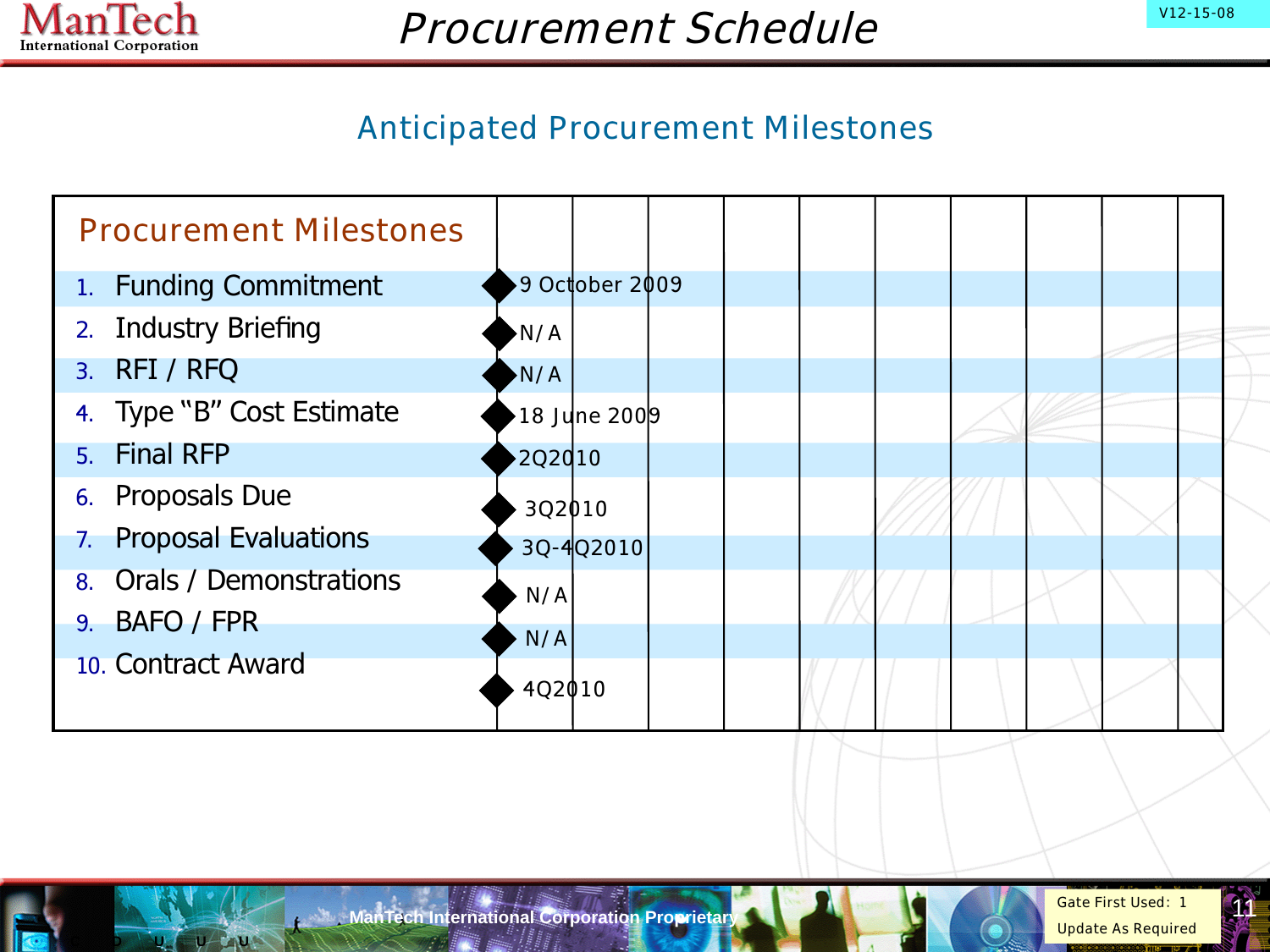

Procurement Schedule
# Anticipated Procurement Milestones

Procurement Milestones
Funding Commitment
Industry Briefing
RFI / RFQ
Type “B” Cost Estimate
Final RFP
Proposals Due
Proposal Evaluations
Orals / Demonstrations
BAFO / FPR
Contract Award
    9 October 2009

    N/A

    N/A
    18 June 2009
    2Q2010

     3Q2010
     3Q-4Q2010

     N/A
     N/A

     4Q2010
11
Gate First Used:  1
Update As Required
C
D
U
U
U